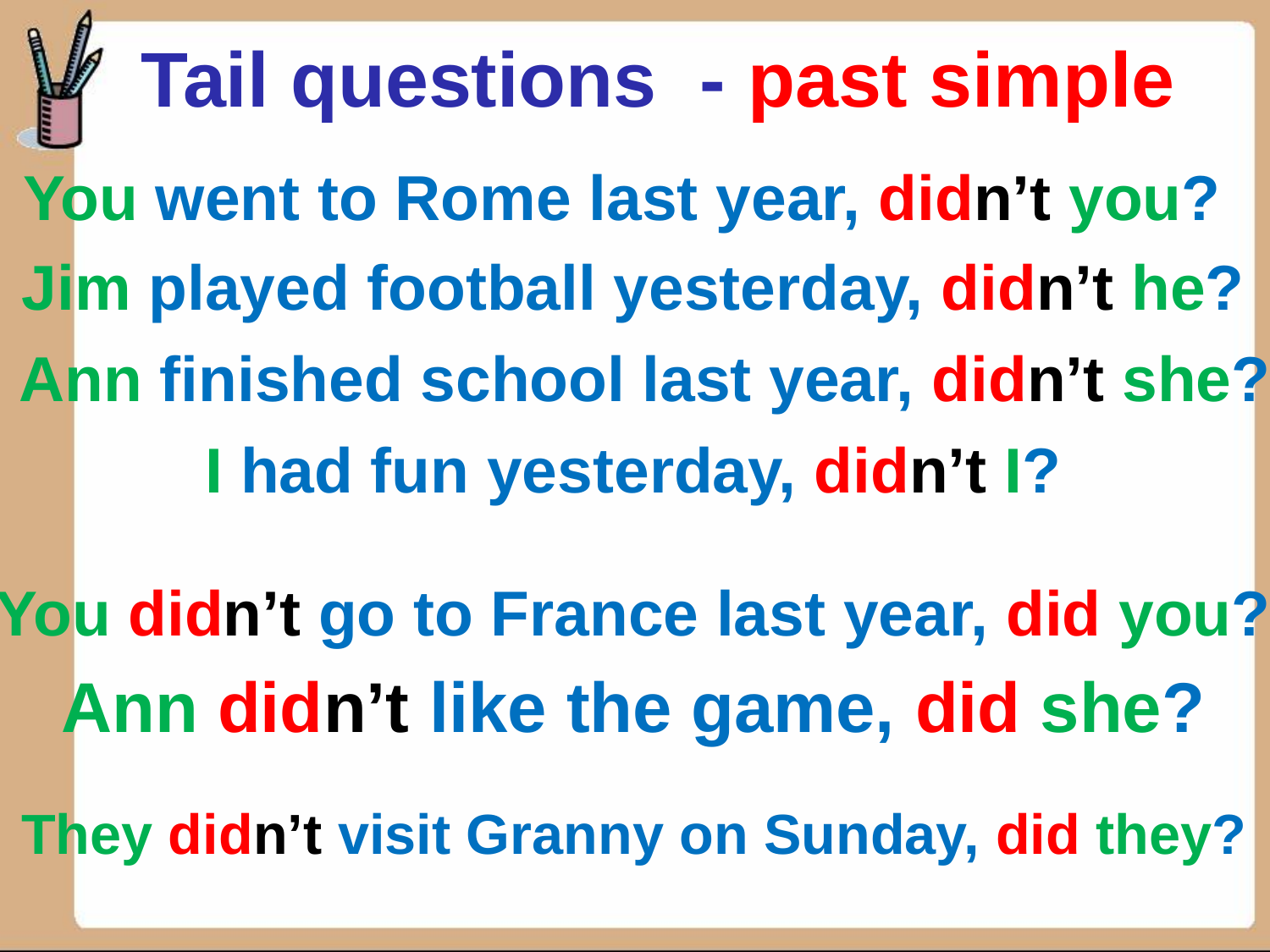

Tail questions  - past simple
You went to Rome last year, didn’t you?
Jim played football yesterday, didn’t he?
Ann finished school last year, didn’t she?
I had fun yesterday, didn’t I?
You didn’t go to France last year, did you?
Ann didn’t like the game, did she?
They didn’t visit Granny on Sunday, did they?